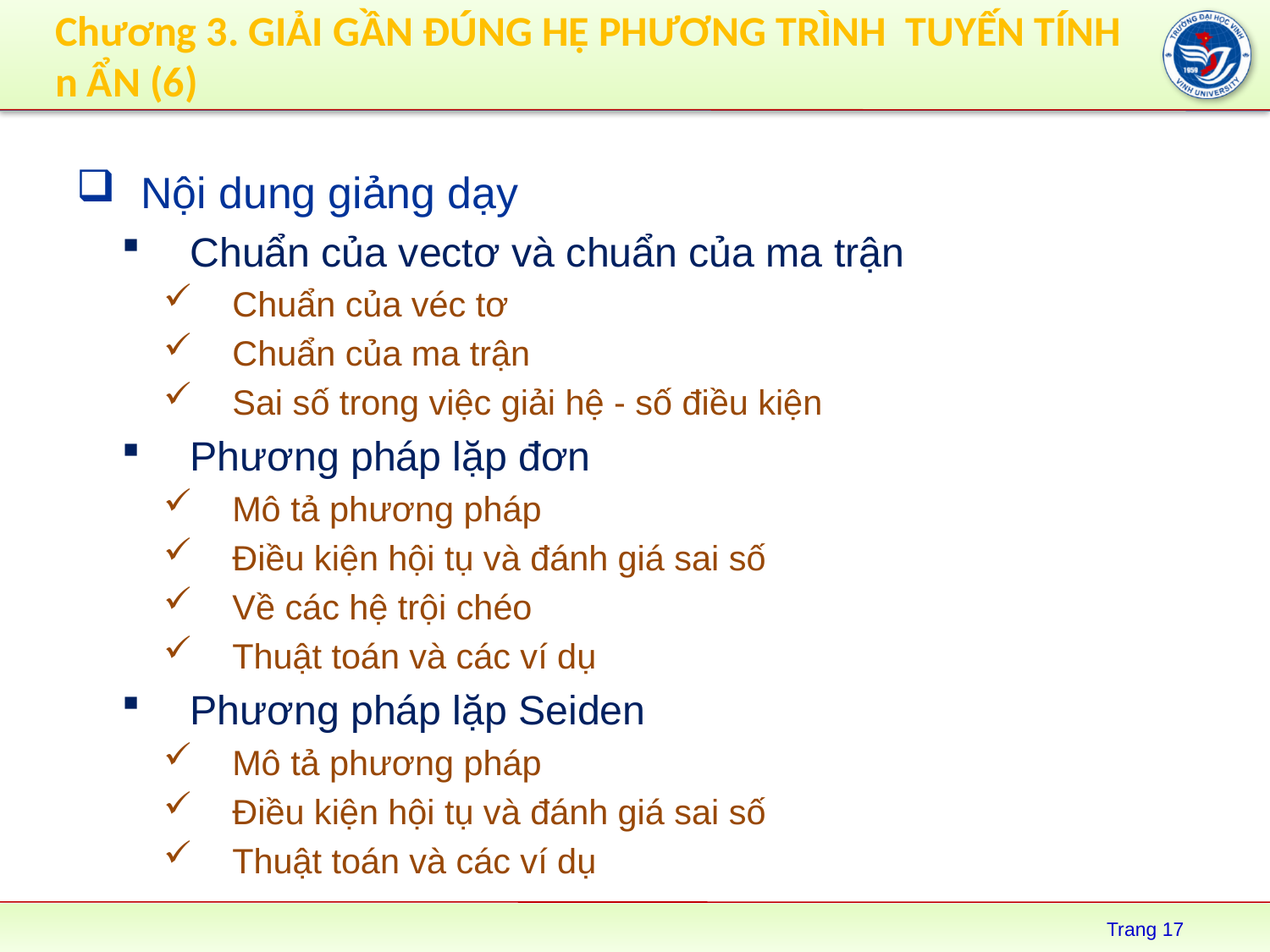

# Chương 3. GIẢI GẦN ĐÚNG HỆ PHƯƠNG TRÌNH  TUYẾN TÍNH n ẨN (6)
Nội dung giảng dạy
Chuẩn của vectơ và chuẩn của ma trận
Chuẩn của véc tơ
Chuẩn của ma trận
Sai số trong việc giải hệ - số điều kiện
Phương pháp lặp đơn
Mô tả phương pháp
Điều kiện hội tụ và đánh giá sai số
Về các hệ trội chéo
Thuật toán và các ví dụ
Phương pháp lặp Seiden
Mô tả phương pháp
Điều kiện hội tụ và đánh giá sai số
Thuật toán và các ví dụ